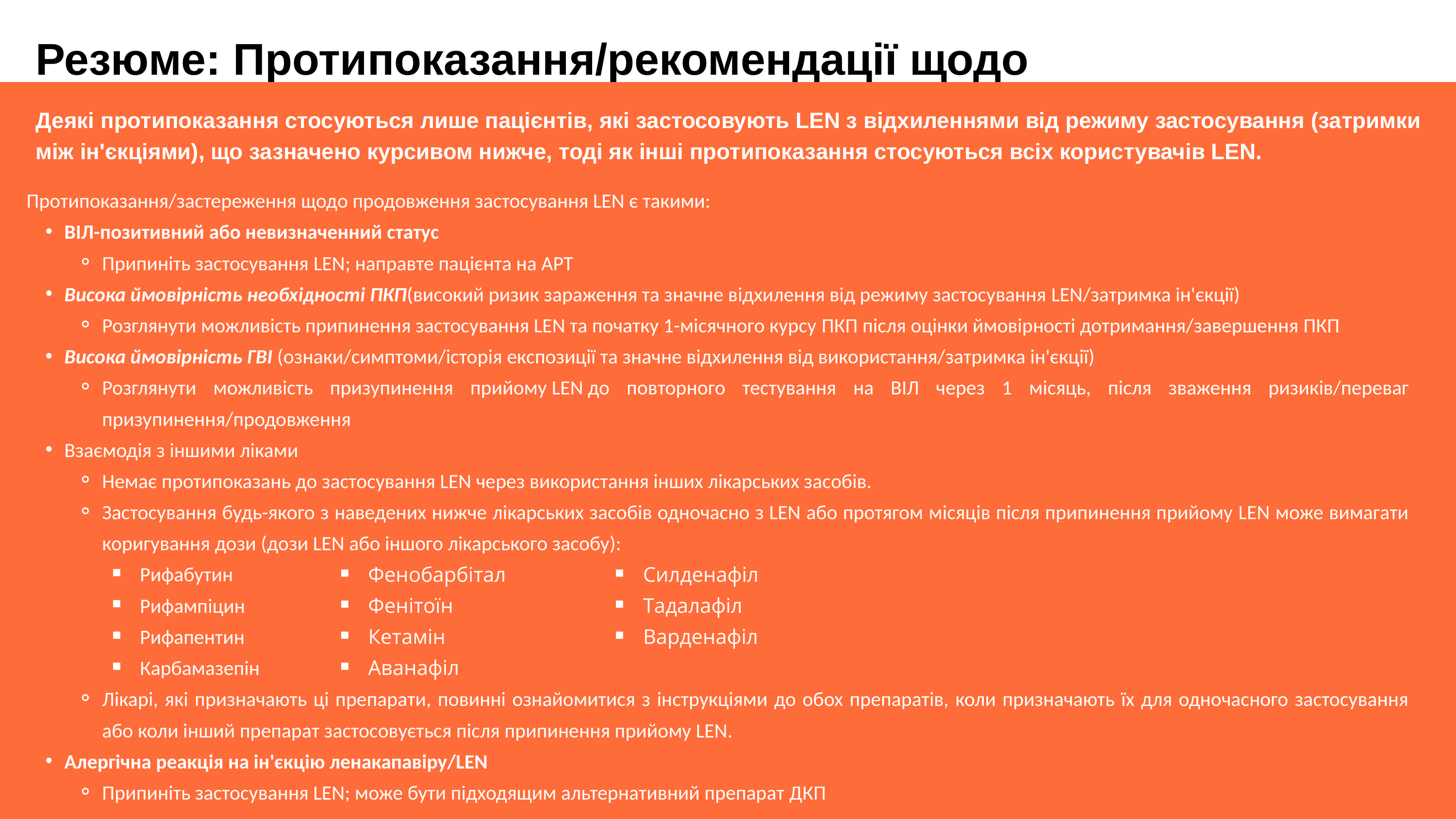

Резюме: Протипоказання/рекомендації щодо застосування LEN

Деякі протипоказання стосуються лише пацієнтів, які застосовують LEN з відхиленнями від режиму застосування (затримки між ін'єкціями), що зазначено курсивом нижче, тоді як інші протипоказання стосуються всіх користувачів LEN.
Протипоказання/застереження щодо продовження застосування LEN є такими:
ВІЛ-позитивний або невизначенний статус
Припиніть застосування LEN; направте пацієнта на АРТ
Висока ймовірність необхідності ПКП(високий ризик зараження та значне відхилення від режиму застосування LEN/затримка ін'єкції)
Розглянути можливість припинення застосування LEN та початку 1-місячного курсу ПКП після оцінки ймовірності дотримання/завершення ПКП
Висока ймовірність ГВІ (ознаки/симптоми/історія експозиції та значне відхилення від використання/затримка ін'єкції)
Розглянути можливість призупинення прийому LEN до повторного тестування на ВІЛ через 1 місяць, після зваження ризиків/переваг призупинення/продовження
Взаємодія з іншими ліками
Немає протипоказань до застосування LEN через використання інших лікарських засобів.
Застосування будь-якого з наведених нижче лікарських засобів одночасно з LEN або протягом місяців після припинення прийому LEN може вимагати коригування дози (дози LEN або іншого лікарського засобу):
Рифабутин
Рифампіцин
Рифапентин
Карбамазепін
Лікарі, які призначають ці препарати, повинні ознайомитися з інструкціями до обох препаратів, коли призначають їх для одночасного застосування або коли інший препарат застосовується після припинення прийому LEN.
Алергічна реакція на ін'єкцію ленакапавіру/LEN
Припиніть застосування LEN; може бути підходящим альтернативний препарат ДКП
Фенобарбітал
Фенітоїн
Кетамін
Аванафіл
Силденафіл
Тадалафіл
Варденафіл